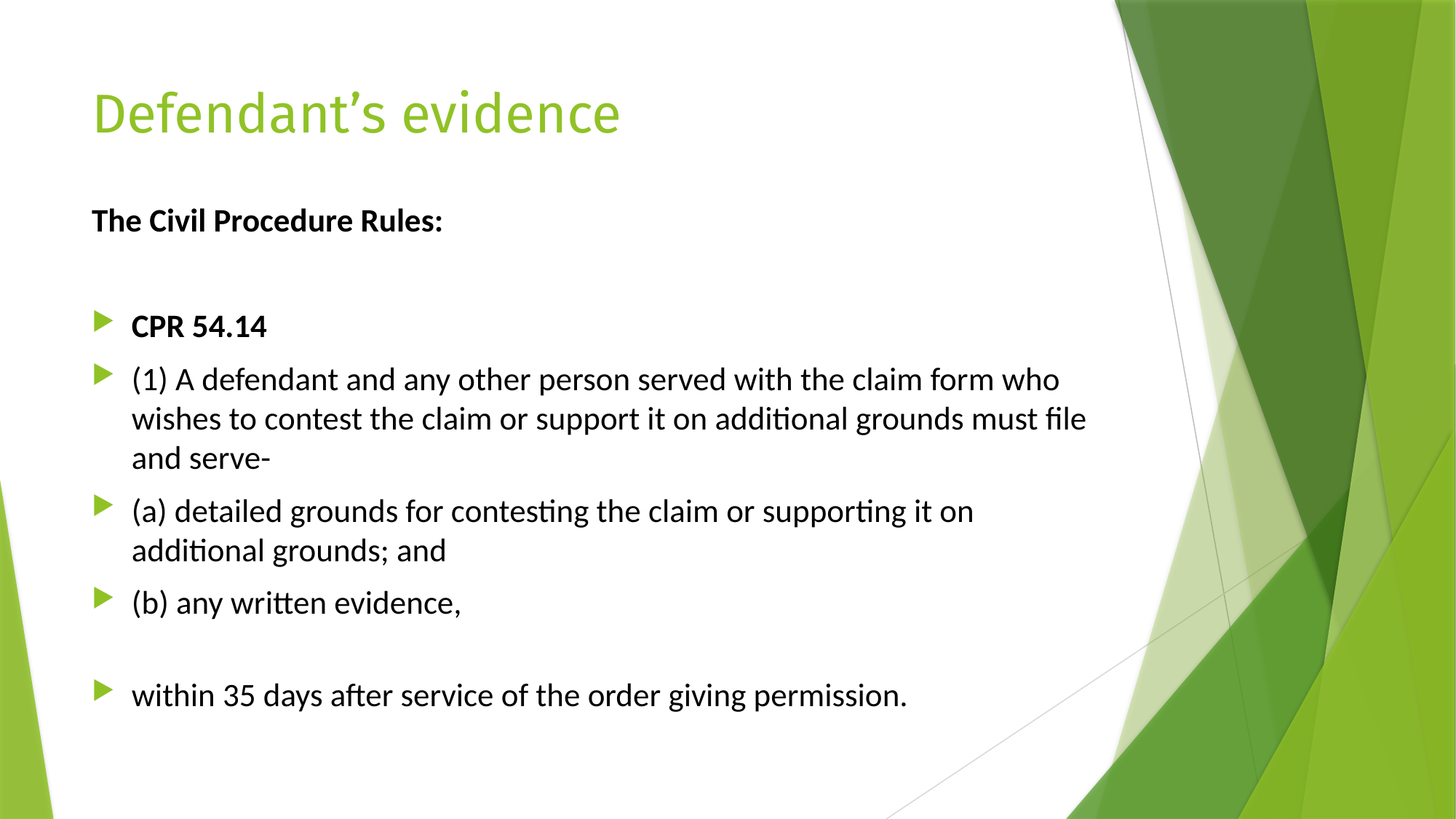

# Defendant’s evidence
The Civil Procedure Rules:

CPR 54.14
(1) A defendant and any other person served with the claim form who wishes to contest the claim or support it on additional grounds must file and serve-
(a) detailed grounds for contesting the claim or supporting it on additional grounds; and
(b) any written evidence,
within 35 days after service of the order giving permission.